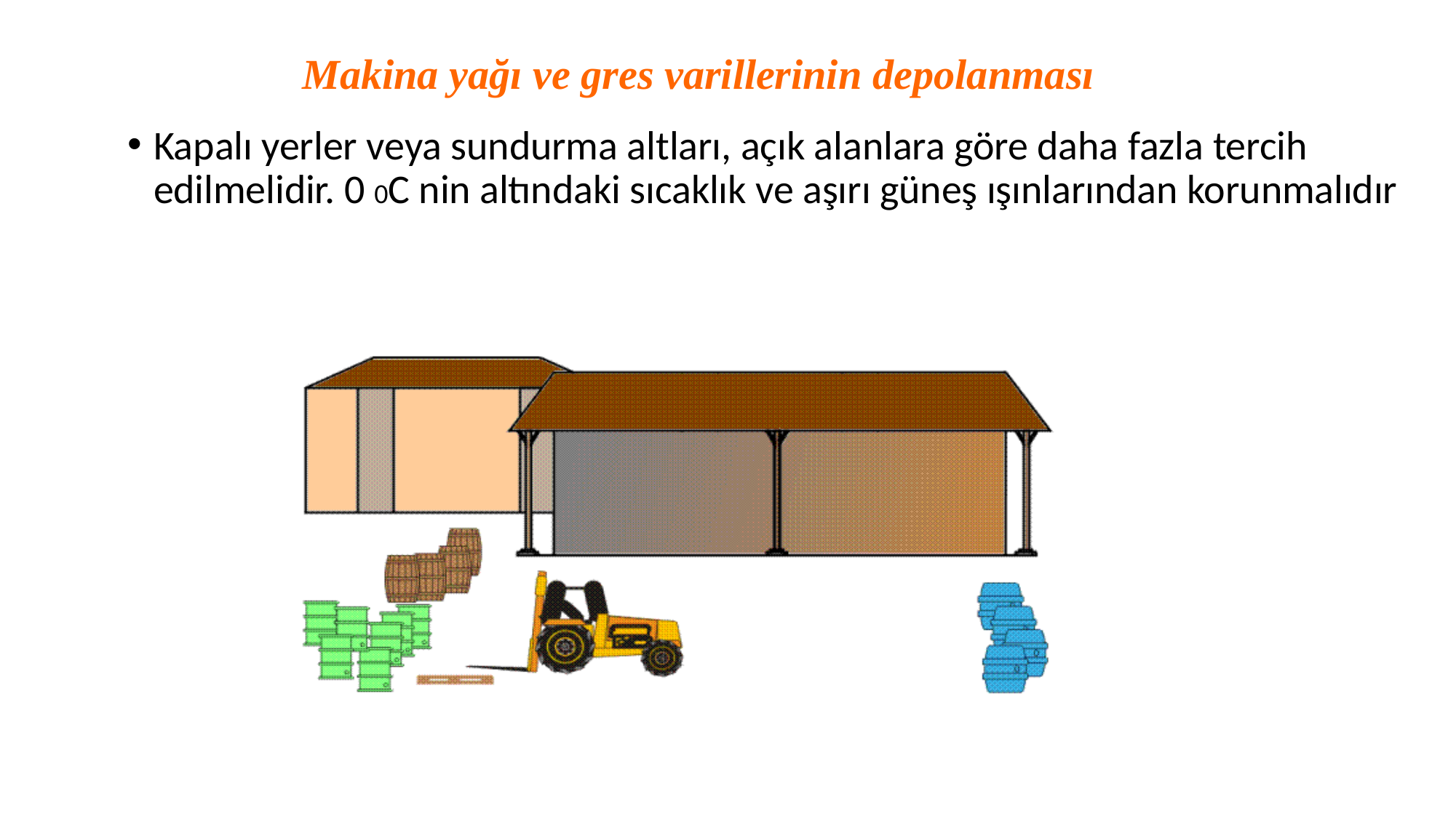

Makina yağı ve gres varillerinin depolanması
Kapalı yerler veya sundurma altları, açık alanlara göre daha fazla tercih edilmelidir. 0 0C nin altındaki sıcaklık ve aşırı güneş ışınlarından korunmalıdır